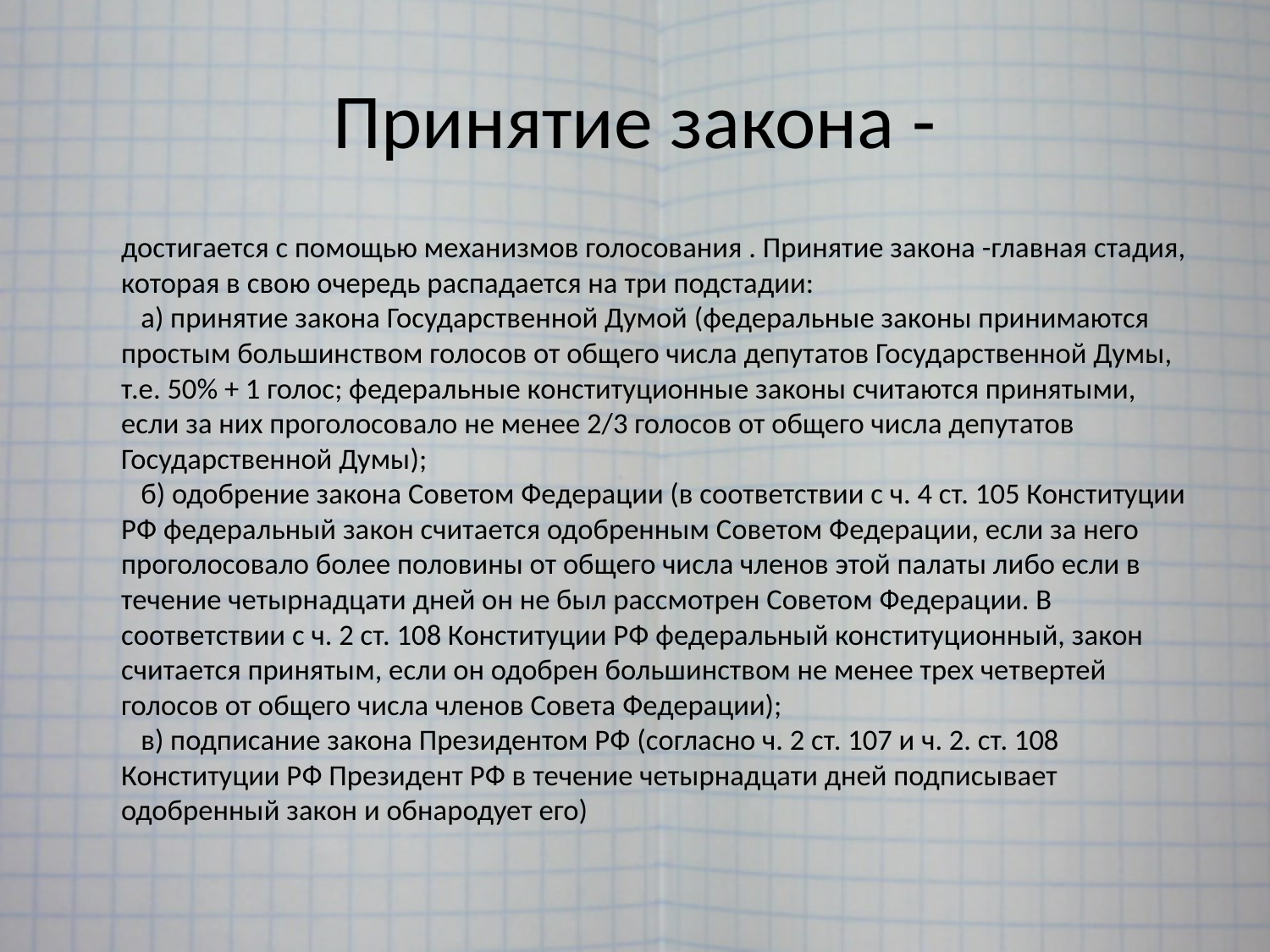

# Принятие закона -
	достигается с помощью механизмов голосования . Принятие закона -главная стадия, которая в свою очередь распадается на три подстадии:
   а) принятие закона Государственной Думой (федеральные законы принимаются простым большинством голосов от общего числа депутатов Государственной Думы, т.е. 50% + 1 голос; федеральные конституционные законы считаются принятыми, если за них проголосовало не менее 2/3 голосов от общего числа депутатов Государственной Думы);
   б) одобрение закона Советом Федерации (в соответствии с ч. 4 ст. 105 Конституции РФ федеральный закон считается одобренным Советом Федерации, если за него проголосовало более половины от общего числа членов этой палаты либо если в течение четырнадцати дней он не был рассмотрен Советом Федерации. В соответствии с ч. 2 ст. 108 Конституции РФ федеральный конституционный, закон считается принятым, если он одобрен большинством не менее трех четвертей голосов от общего числа членов Совета Федерации);
   в) подписание закона Президентом РФ (согласно ч. 2 ст. 107 и ч. 2. ст. 108 Конституции РФ Президент РФ в течение четырнадцати дней подписывает одобренный закон и обнародует его)